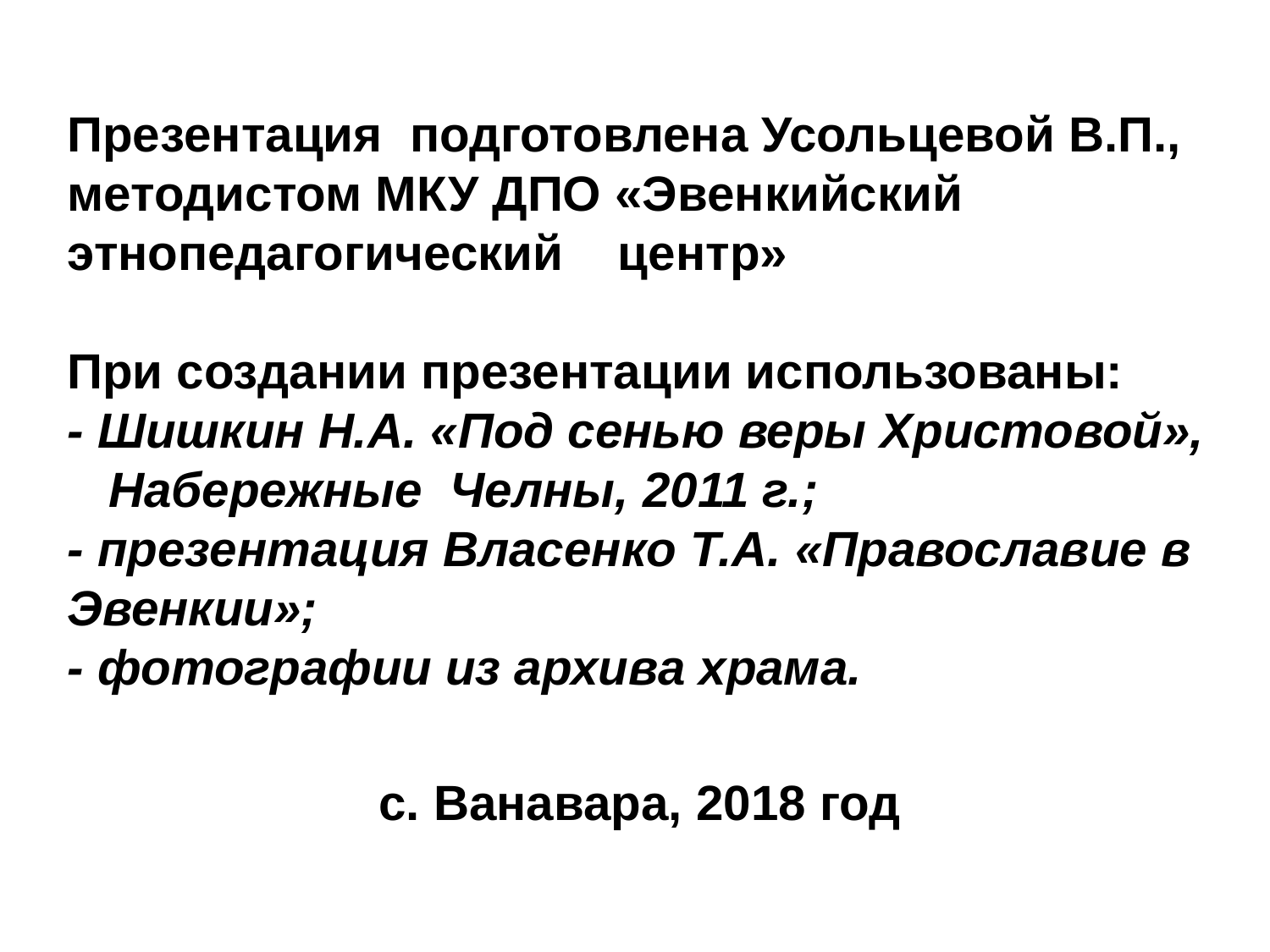

Презентация  подготовлена Усольцевой В.П., методистом МКУ ДПО «Эвенкийский этнопедагогический    центр»

При создании презентации использованы:
- Шишкин Н.А. «Под сенью веры Христовой»,    Набережные  Челны, 2011 г.;
- презентация Власенко Т.А. «Православие в Эвенкии»;
- фотографии из архива храма.

с. Ванавара, 2018 год